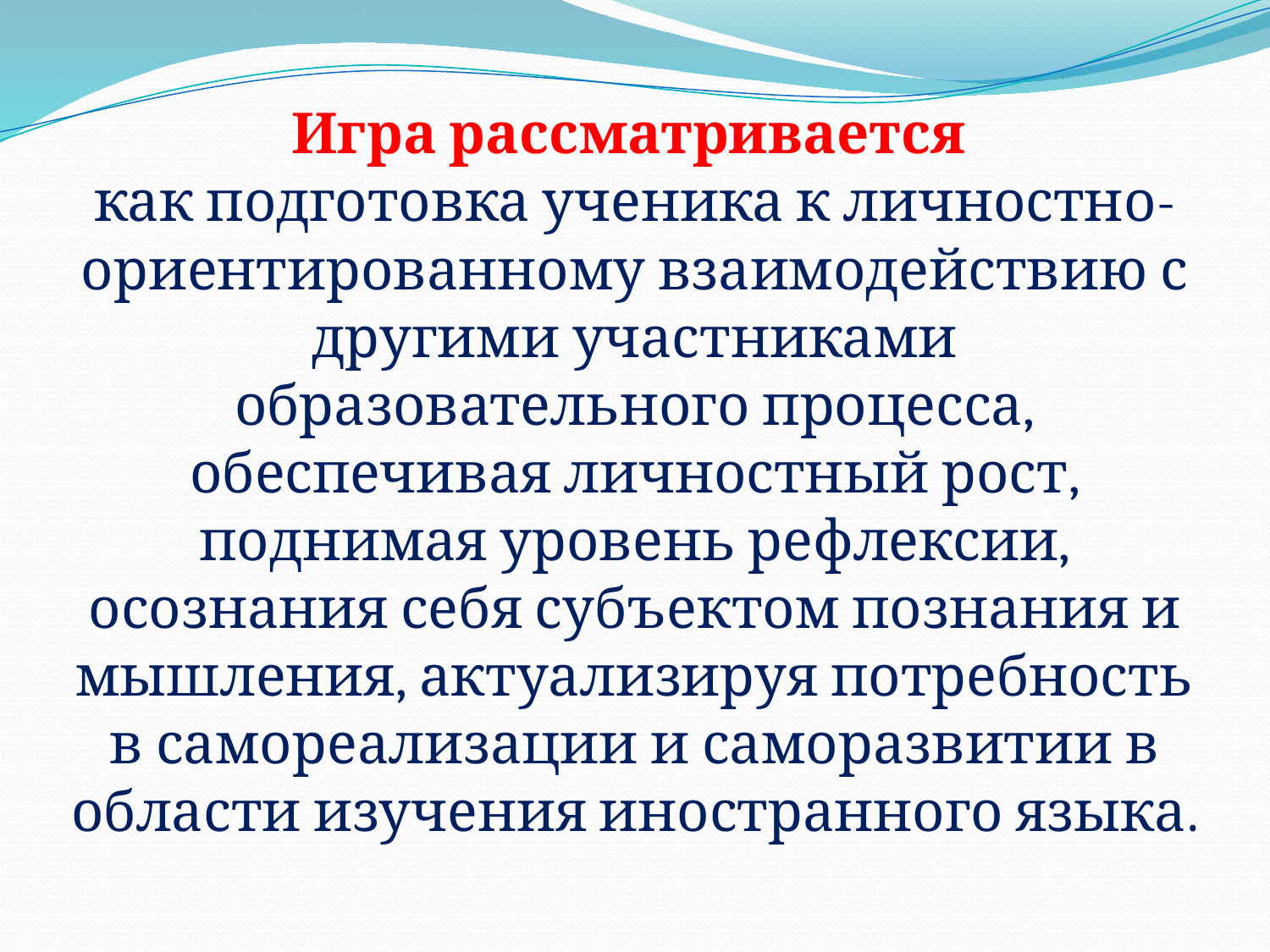

# Игра рассматривается как подготовка ученика к личностно-ориентированному взаимодействию с другими участниками образовательного процесса, обеспечивая личностный рост, поднимая уровень рефлексии, осознания себя субъектом познания и мышления, актуализируя потребность в самореализации и саморазвитии в области изучения иностранного языка.